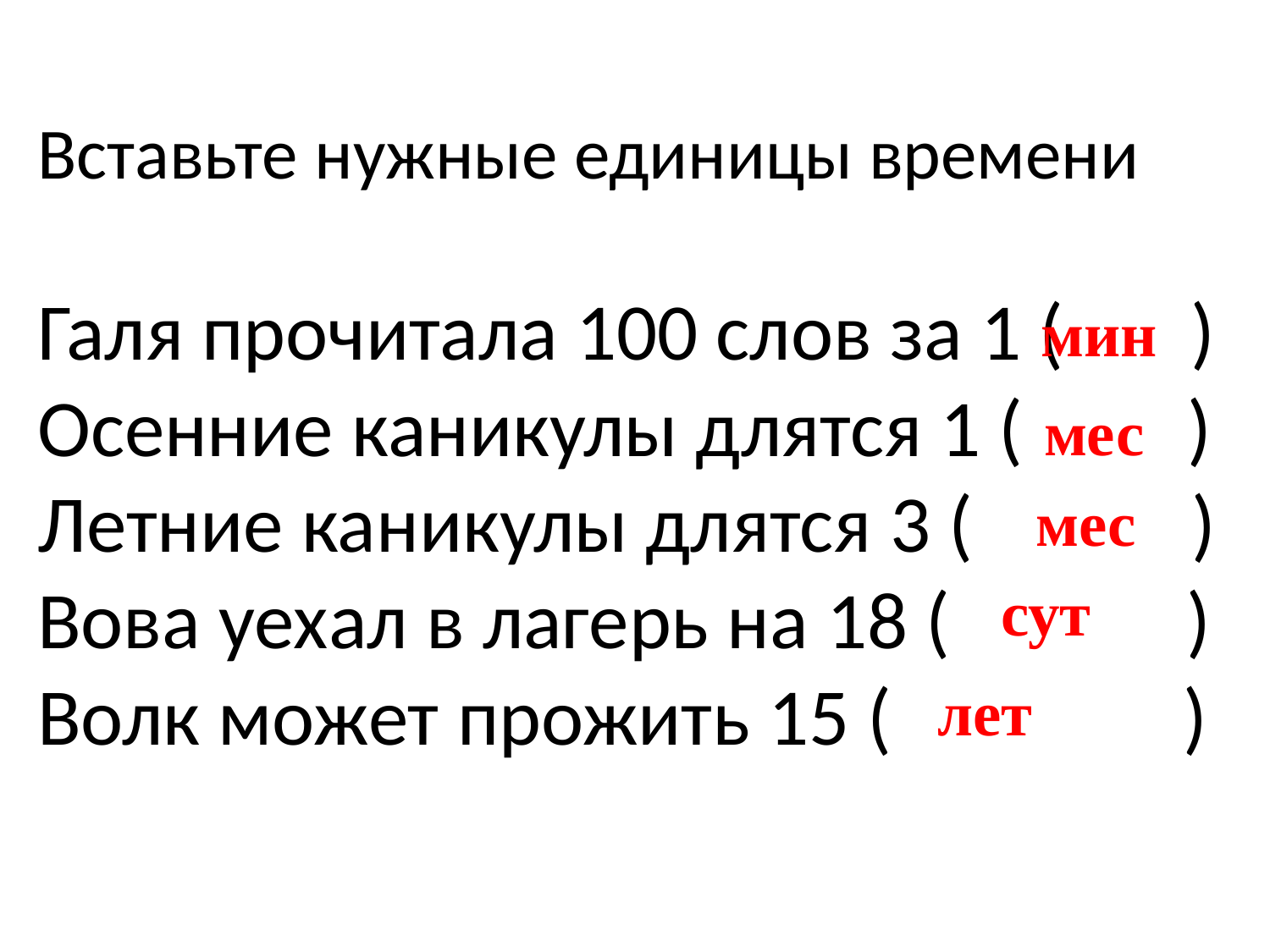

# Вставьте нужные единицы времени Галя прочитала 100 слов за 1 (       ) Осенние каникулы длятся 1 (         ) Летние каникулы длятся 3 (            ) Вова уехал в лагерь на 18 (             ) Волк может прожить 15 (                )
мин
мес
мес
сут
лет